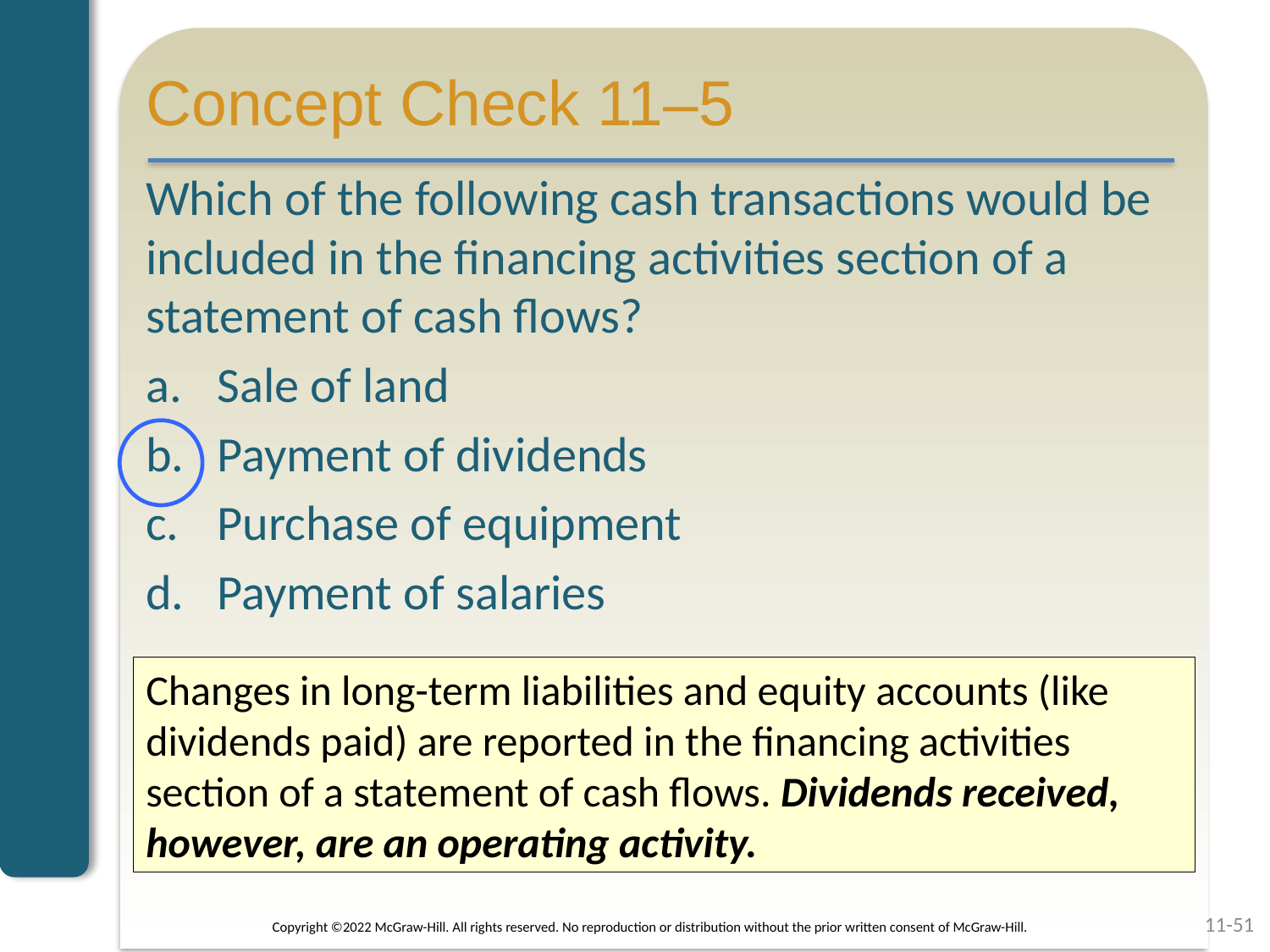

# Concept Check 11–5
Which of the following cash transactions would be included in the financing activities section of a statement of cash flows?
Sale of land
Payment of dividends
Purchase of equipment
Payment of salaries

Changes in long-term liabilities and equity accounts (like dividends paid) are reported in the financing activities section of a statement of cash flows. Dividends received, however, are an operating activity.
11-51
Copyright ©2022 McGraw-Hill. All rights reserved. No reproduction or distribution without the prior written consent of McGraw-Hill.